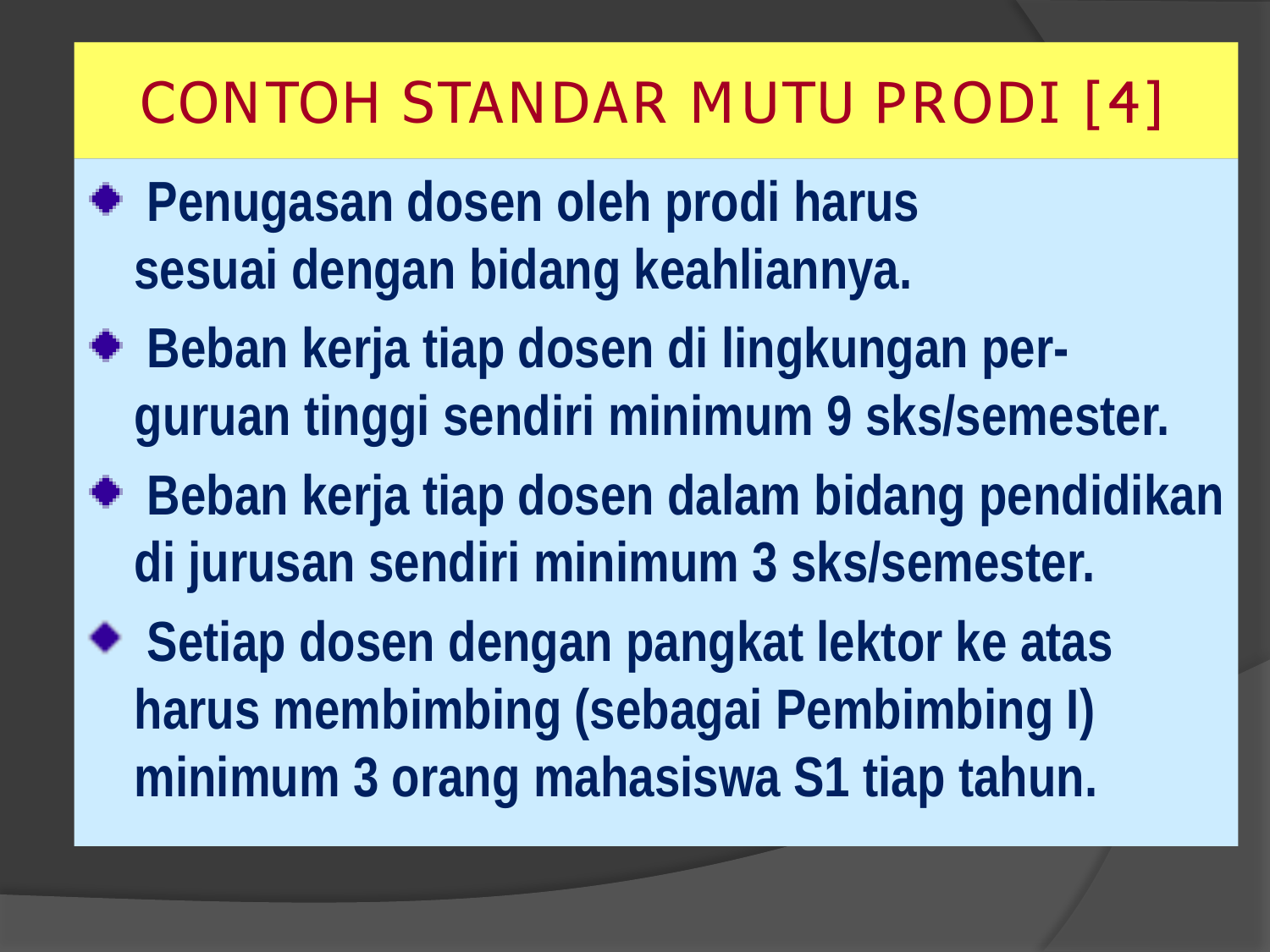

CONTOH STANDAR MUTU PRODI [4]
 Penugasan dosen oleh prodi harus              sesuai dengan bidang keahliannya.
 Beban kerja tiap dosen di lingkungan per-       guruan tinggi sendiri minimum 9 sks/semester.
 Beban kerja tiap dosen dalam bidang pendidikan di jurusan sendiri minimum 3 sks/semester.
 Setiap dosen dengan pangkat lektor ke atas harus membimbing (sebagai Pembimbing I) minimum 3 orang mahasiswa S1 tiap tahun.